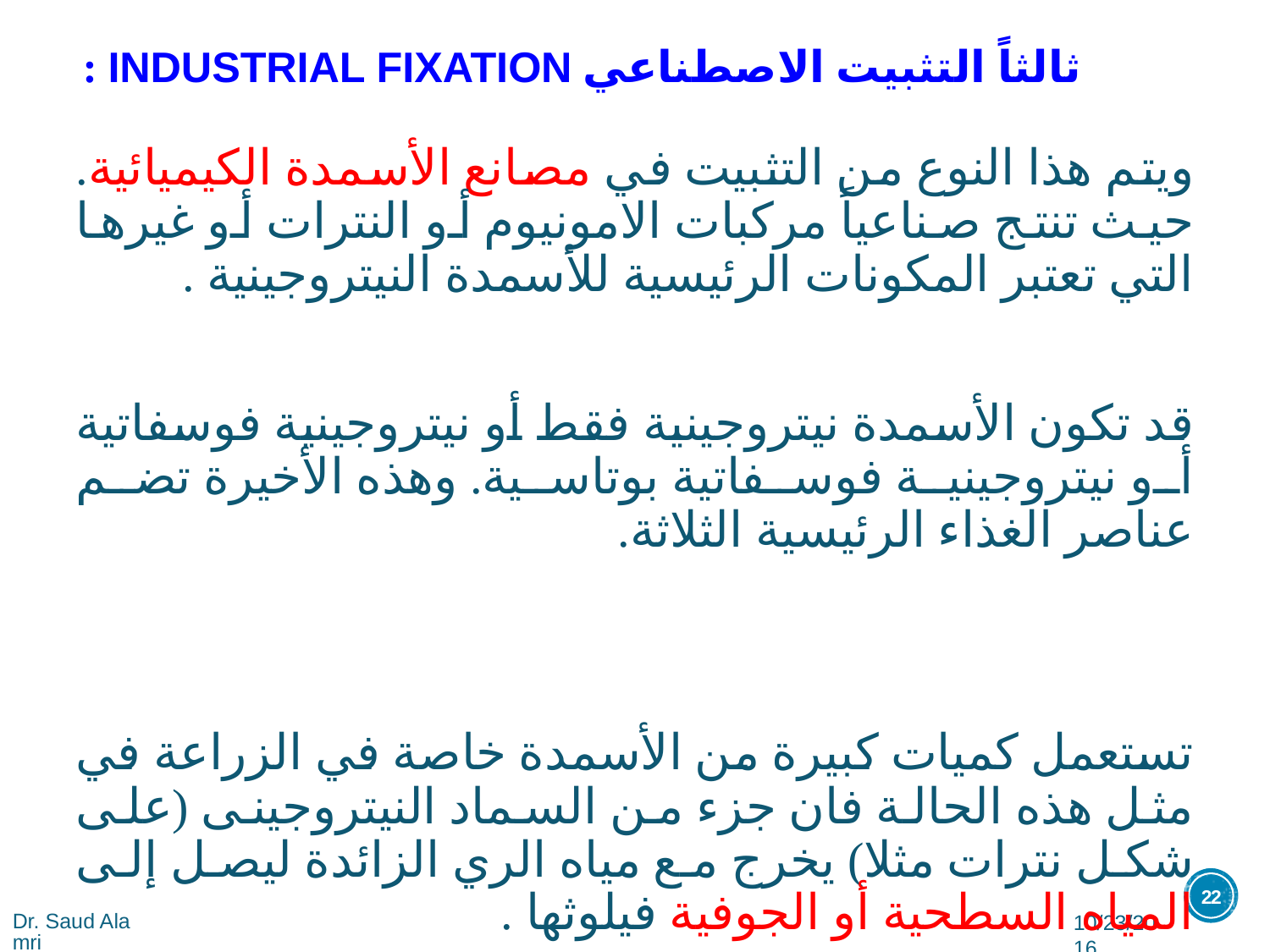

ثالثاً التثبيت الاصطناعي INDUSTRIAL FIXATION :
ويتم هذا النوع من التثبيت في مصانع الأسمدة الكيميائية. حيث تنتج صناعياً مركبات الامونيوم أو النترات أو غيرها التي تعتبر المكونات الرئيسية للأسمدة النيتروجينية .

قد تكون الأسمدة نيتروجينية فقط أو نيتروجينية فوسفاتية أو نيتروجينية فوسفاتية بوتاسية. وهذه الأخيرة تضم عناصر الغذاء الرئيسية الثلاثة.

تستعمل كميات كبيرة من الأسمدة خاصة في الزراعة في مثل هذه الحالة فان جزء من السماد النيتروجينى (على شكل نترات مثلا) يخرج مع مياه الري الزائدة ليصل إلى المياه السطحية أو الجوفية فيلوثها .

22
Dr. Saud Alamri
10/23/2016